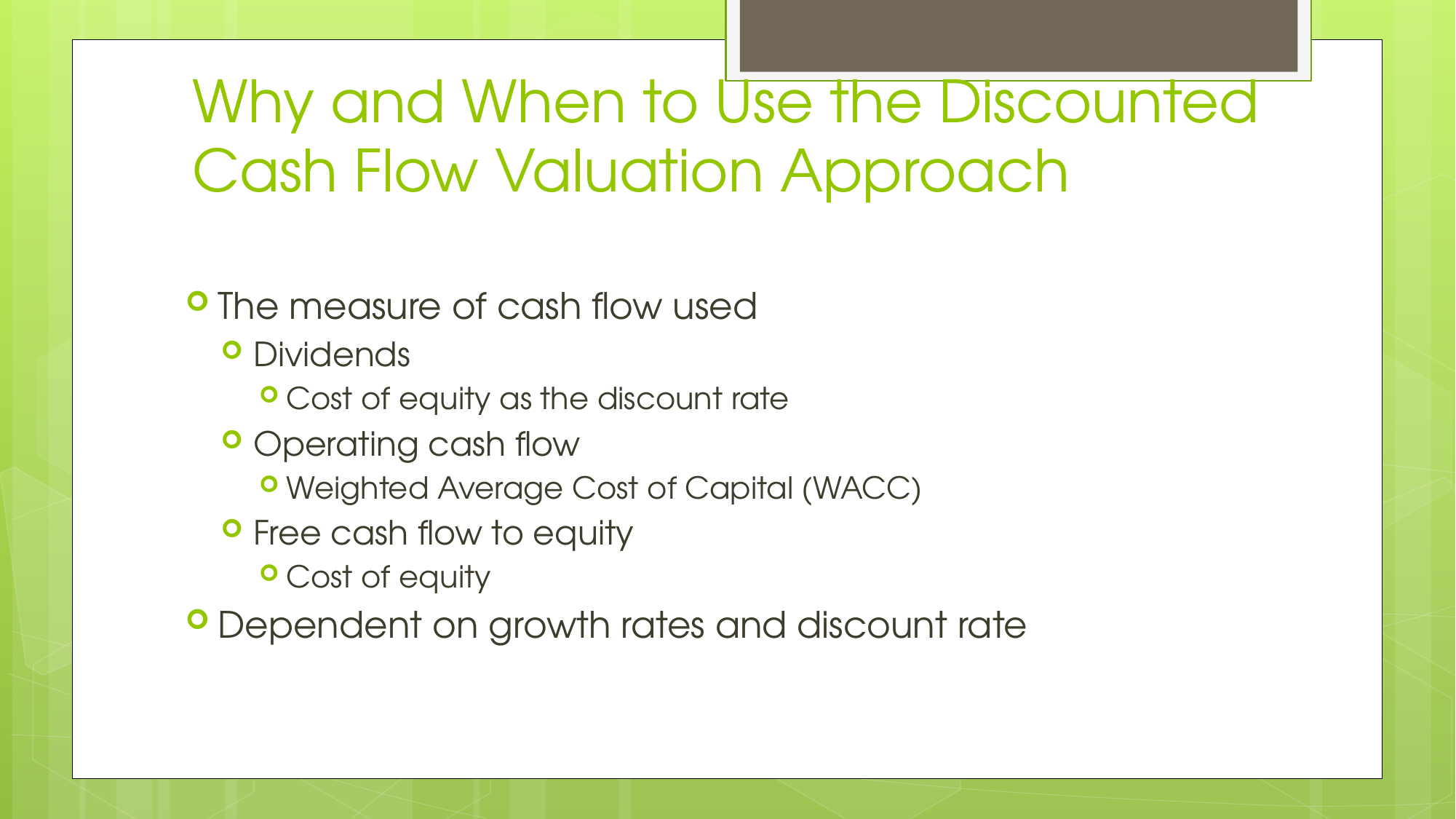

# Why and When to Use the Discounted Cash Flow Valuation Approach
The measure of cash flow used
Dividends
Cost of equity as the discount rate
Operating cash flow
Weighted Average Cost of Capital (WACC)
Free cash flow to equity
Cost of equity
Dependent on growth rates and discount rate